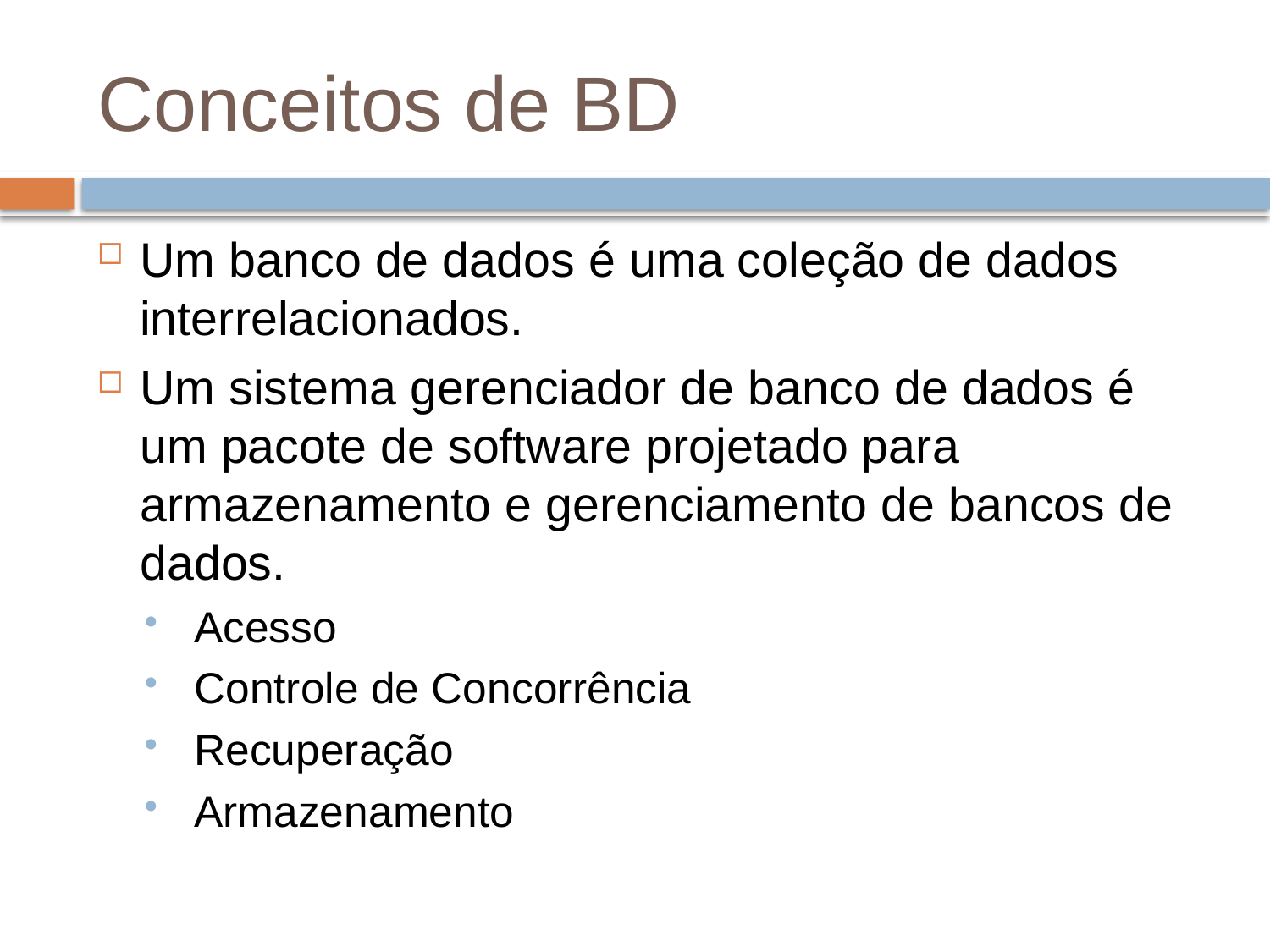

# Conceitos de BD
Um banco de dados é uma coleção de dados interrelacionados.
Um sistema gerenciador de banco de dados é um pacote de software projetado para armazenamento e gerenciamento de bancos de dados.
 Acesso
 Controle de Concorrência
 Recuperação
 Armazenamento